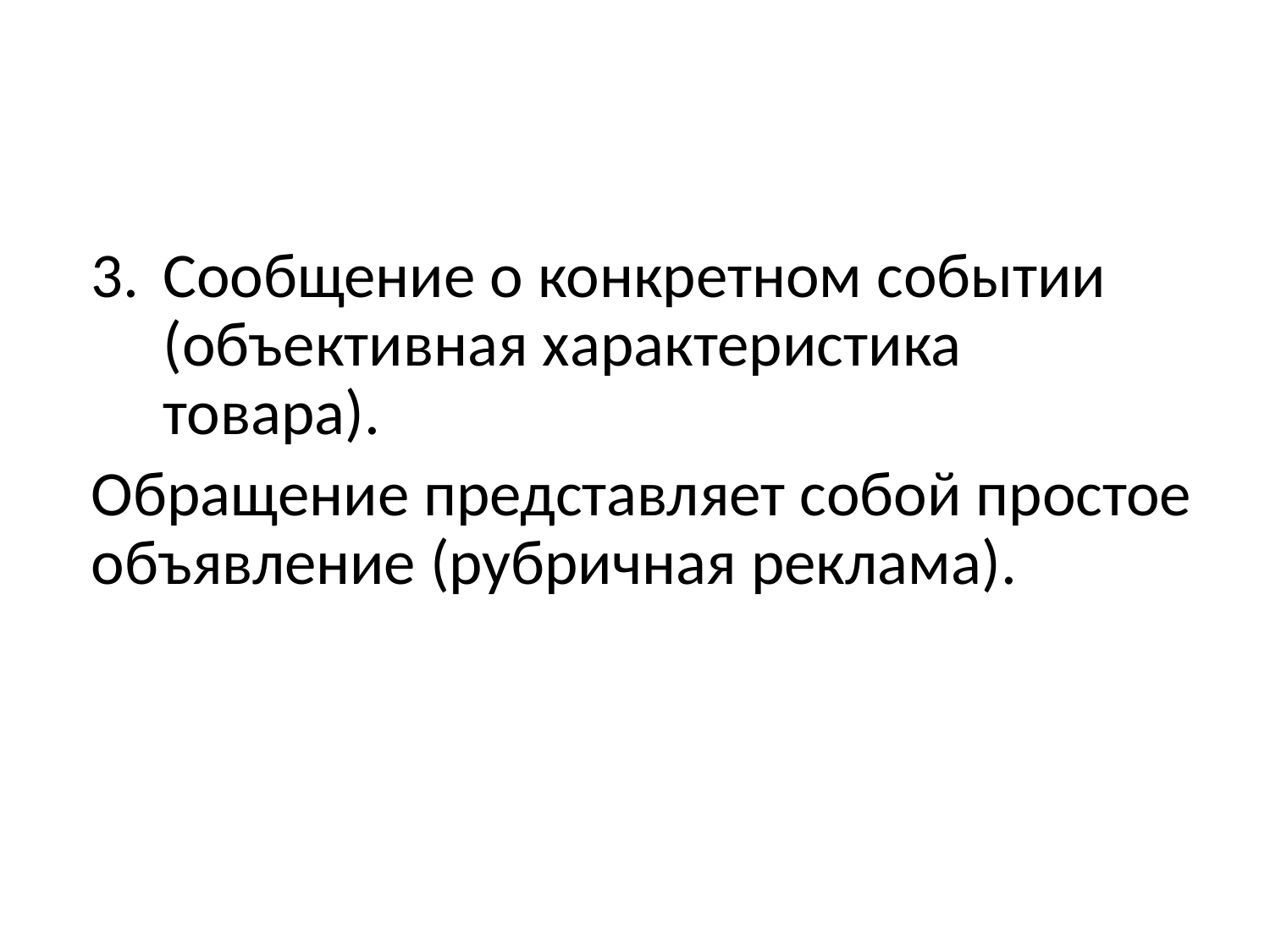

Сообщение о конкретном событии (объективная характеристика товара).
Обращение представляет собой простое объявление (рубричная реклама).